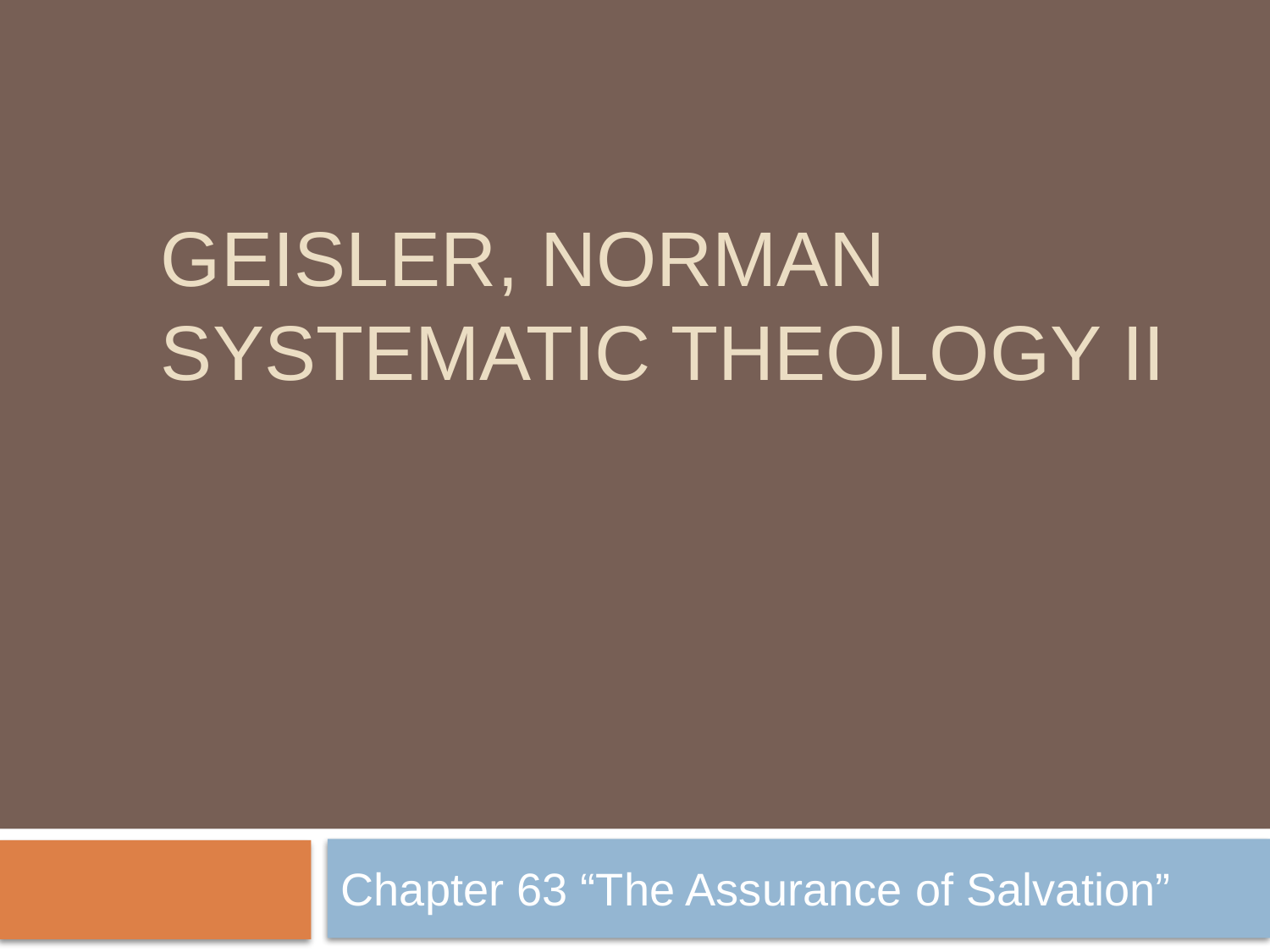

# Geisler, Norman Systematic theology ii
Chapter 63 “The Assurance of Salvation”